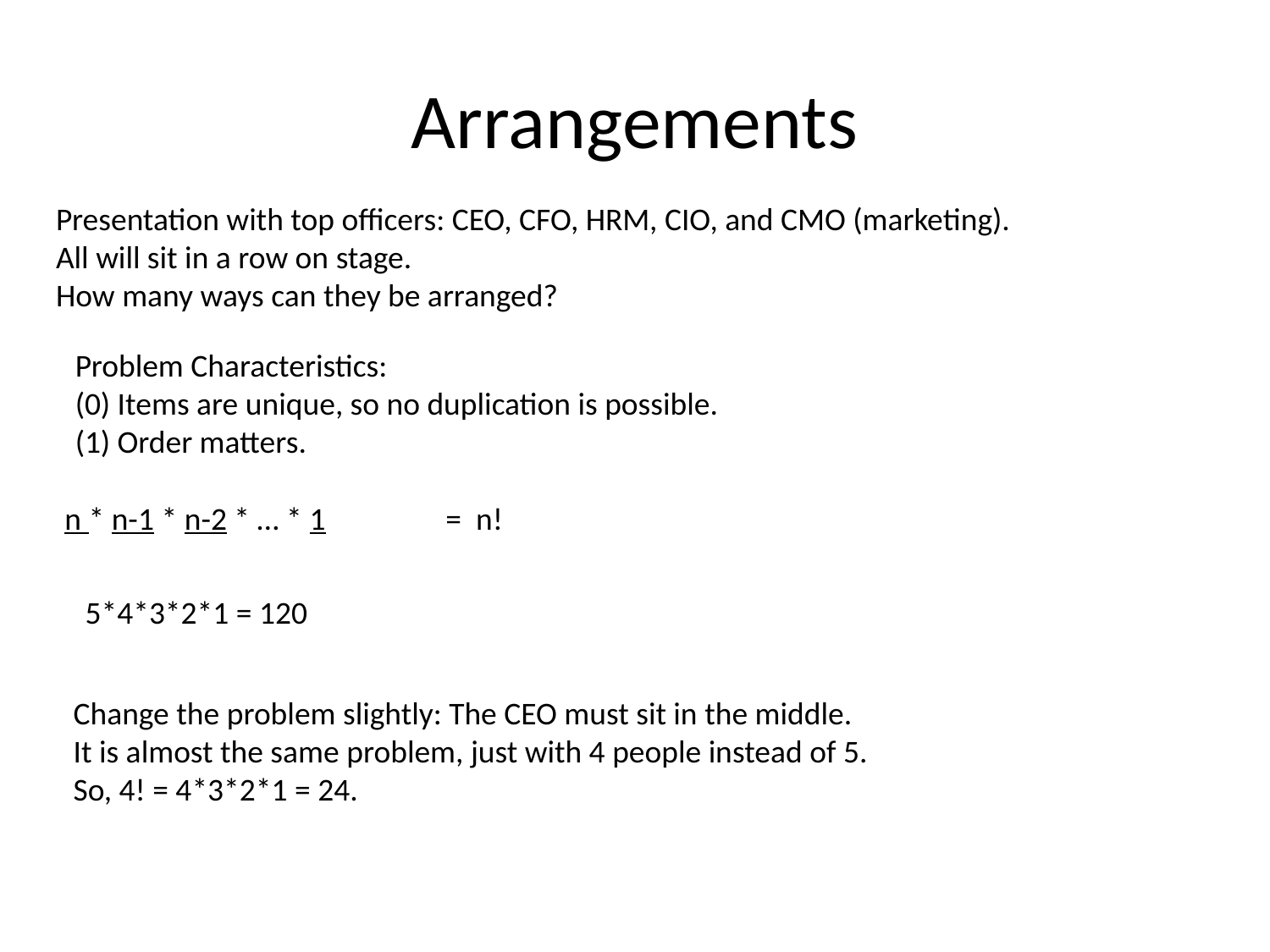

# Arrangements
Presentation with top officers: CEO, CFO, HRM, CIO, and CMO (marketing).
All will sit in a row on stage.
How many ways can they be arranged?
Problem Characteristics:
(0) Items are unique, so no duplication is possible.
(1) Order matters.
n * n-1 * n-2 * … * 1  	=  n!
5*4*3*2*1 = 120
Change the problem slightly: The CEO must sit in the middle.
It is almost the same problem, just with 4 people instead of 5.
So, 4! = 4*3*2*1 = 24.